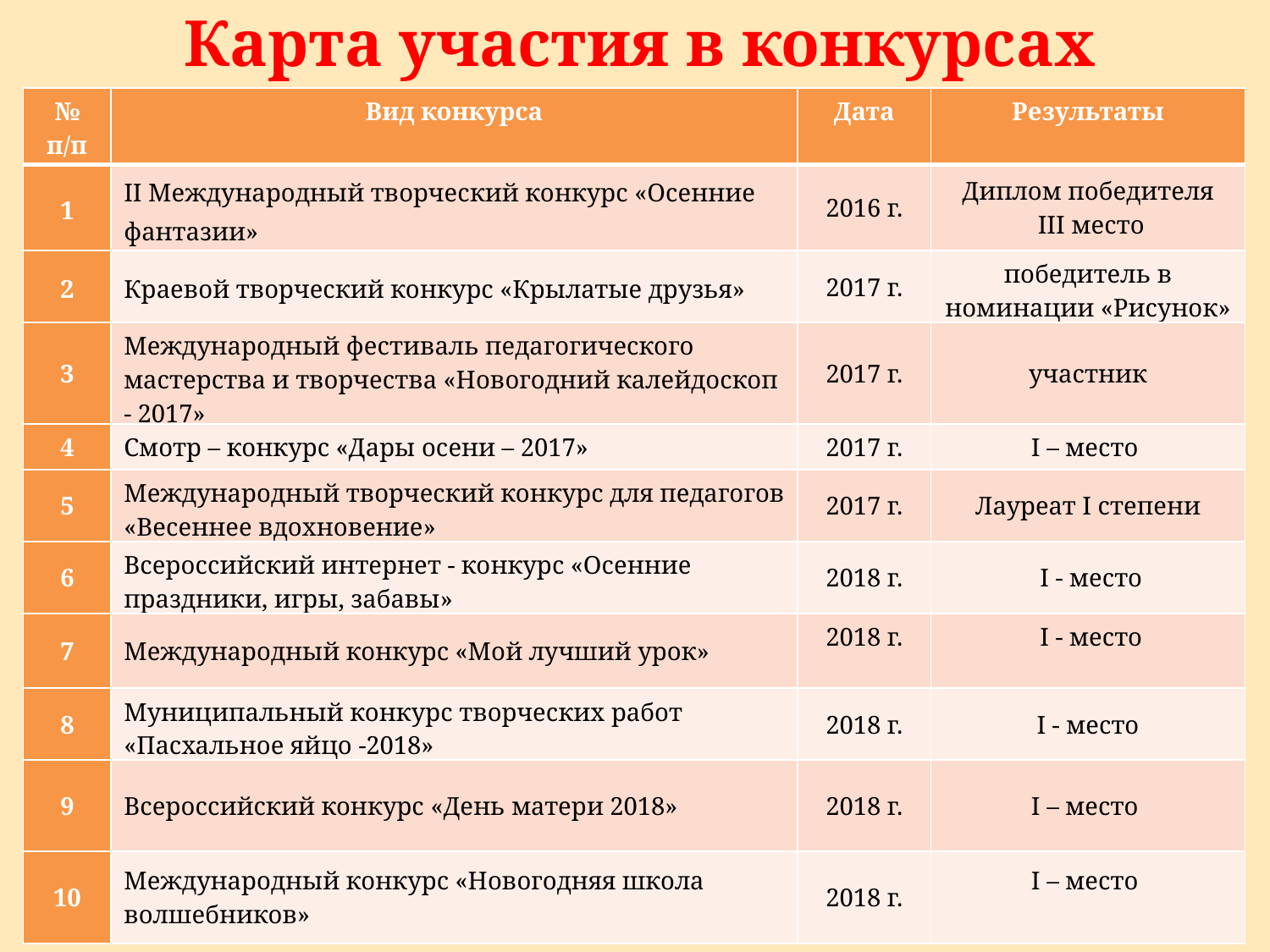

Карта участия в конкурсах
| № п/п | Вид конкурса | Дата | Результаты |
| --- | --- | --- | --- |
| 1 | II Международный творческий конкурс «Осенние фантазии» | 2016 г. | Диплом победителя III место |
| 2 | Краевой творческий конкурс «Крылатые друзья» | 2017 г. | победитель в номинации «Рисунок» |
| 3 | Международный фестиваль педагогического мастерства и творчества «Новогодний калейдоскоп - 2017» | 2017 г. | участник |
| 4 | Смотр – конкурс «Дары осени – 2017» | 2017 г. | I – место |
| 5 | Международный творческий конкурс для педагогов «Весеннее вдохновение» | 2017 г. | Лауреат I степени |
| 6 | Всероссийский интернет - конкурс «Осенние праздники, игры, забавы» | 2018 г. | I - место |
| 7 | Международный конкурс «Мой лучший урок» | 2018 г. | I - место |
| 8 | Муниципальный конкурс творческих работ «Пасхальное яйцо -2018» | 2018 г. | I - место |
| 9 | Всероссийский конкурс «День матери 2018» | 2018 г. | I – место |
| 10 | Международный конкурс «Новогодняя школа волшебников» | 2018 г. | I – место |